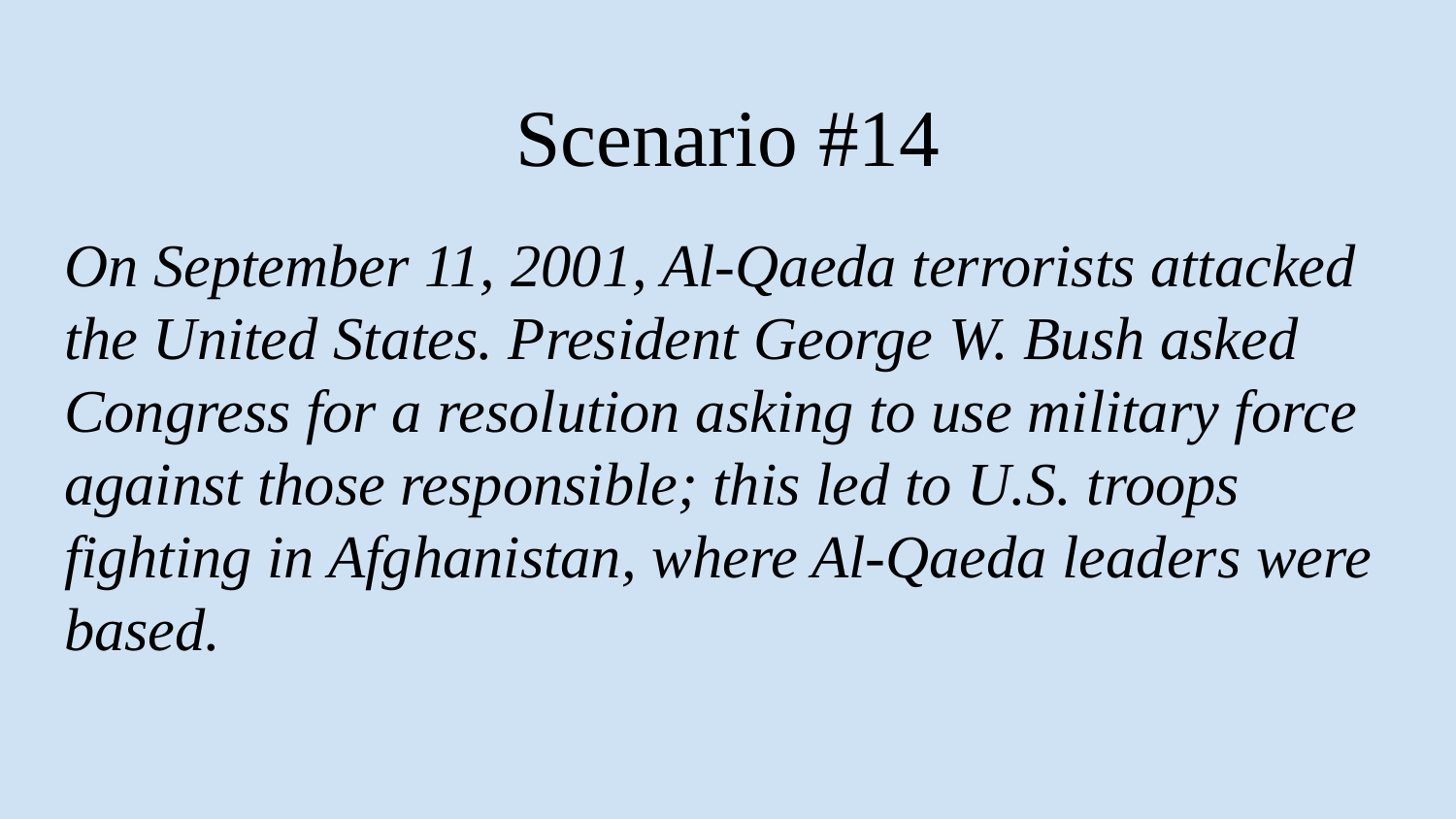

# Scenario #14
On September 11, 2001, Al-Qaeda terrorists attacked the United States. President George W. Bush asked Congress for a resolution asking to use military force against those responsible; this led to U.S. troops fighting in Afghanistan, where Al-Qaeda leaders were based.